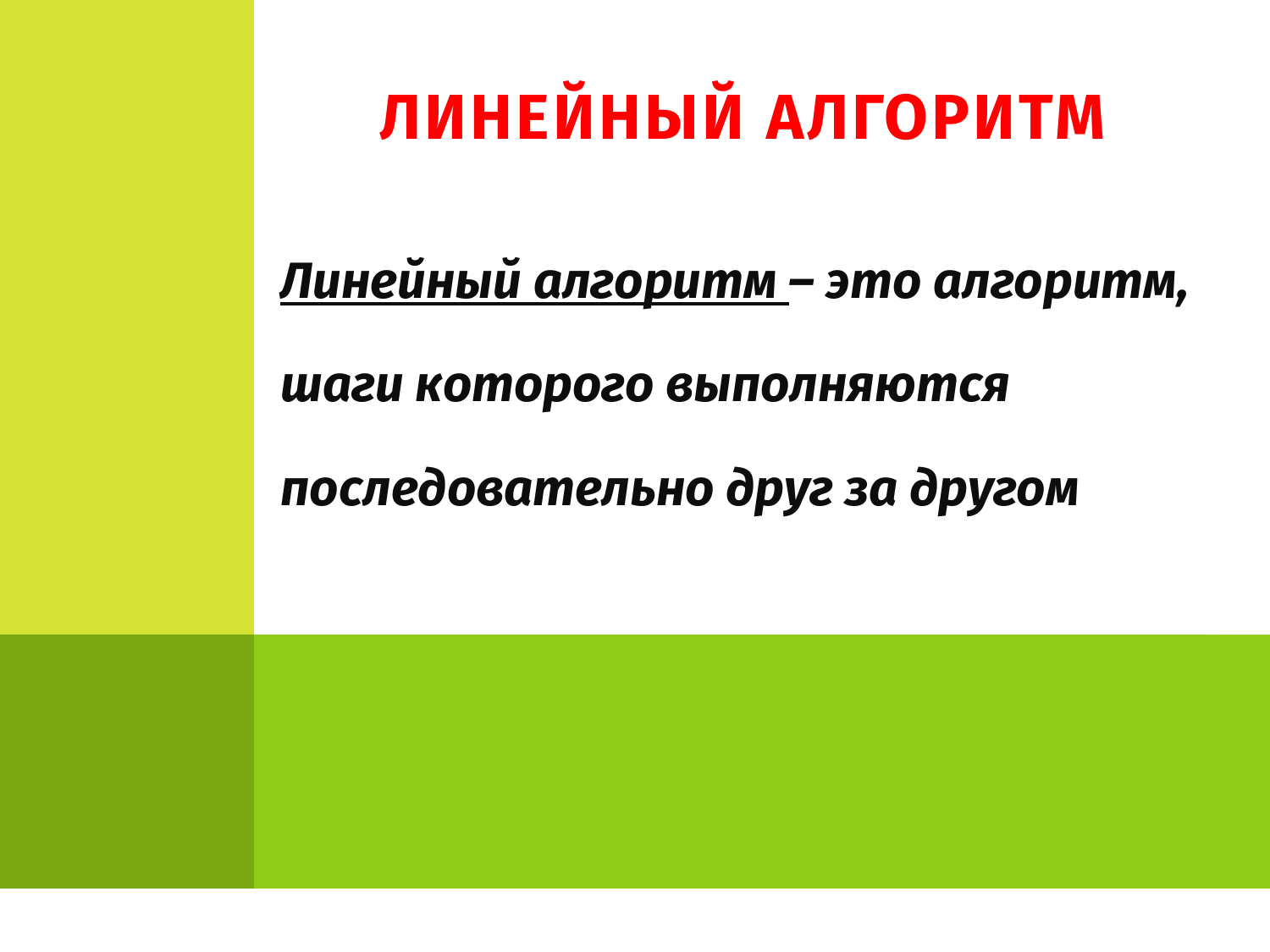

# Линейный алгоритм
Линейный алгоритм – это алгоритм,
шаги которого выполняются последовательно друг за другом